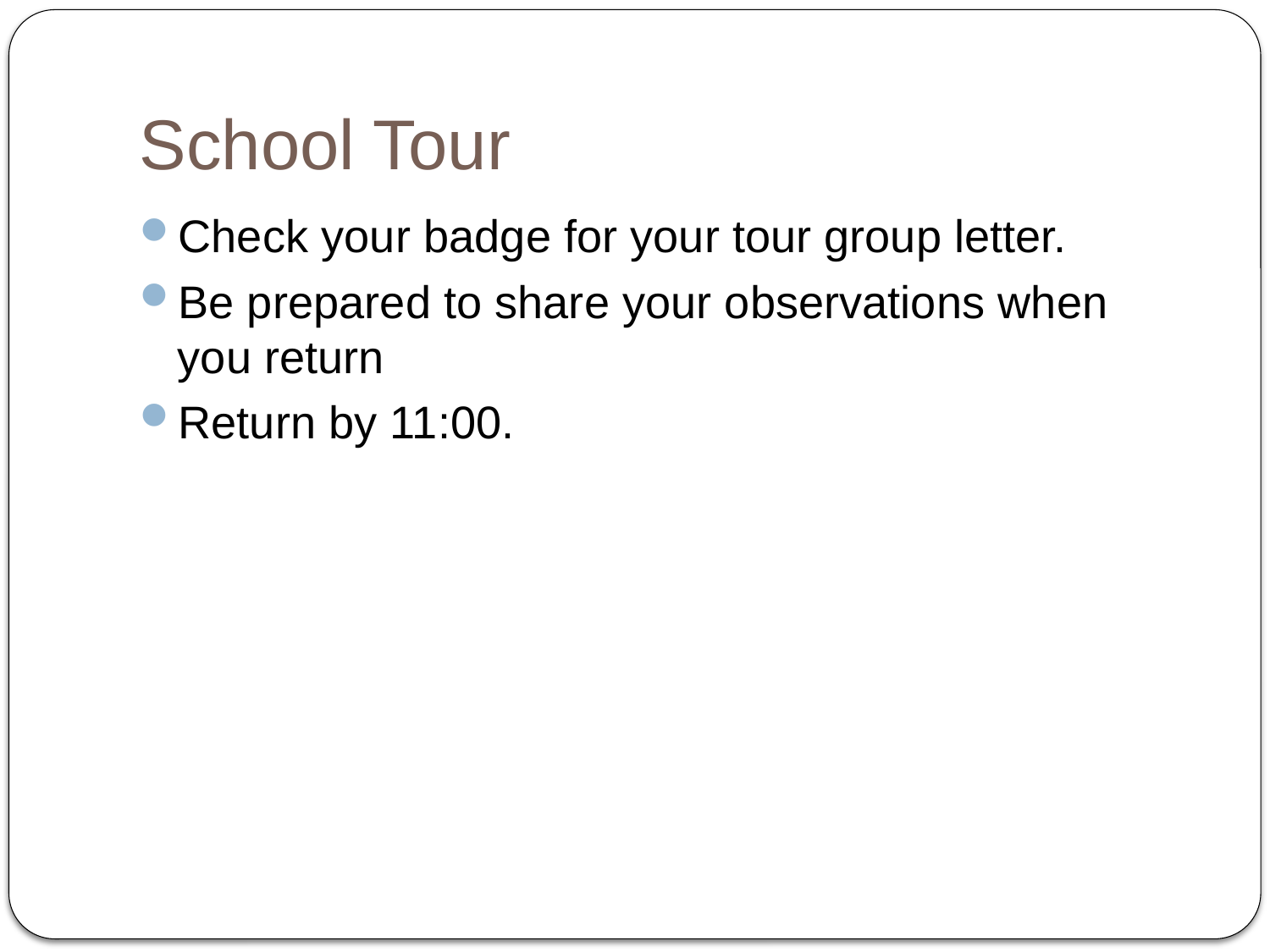

# School Tour
Check your badge for your tour group letter.
Be prepared to share your observations when you return
Return by 11:00.